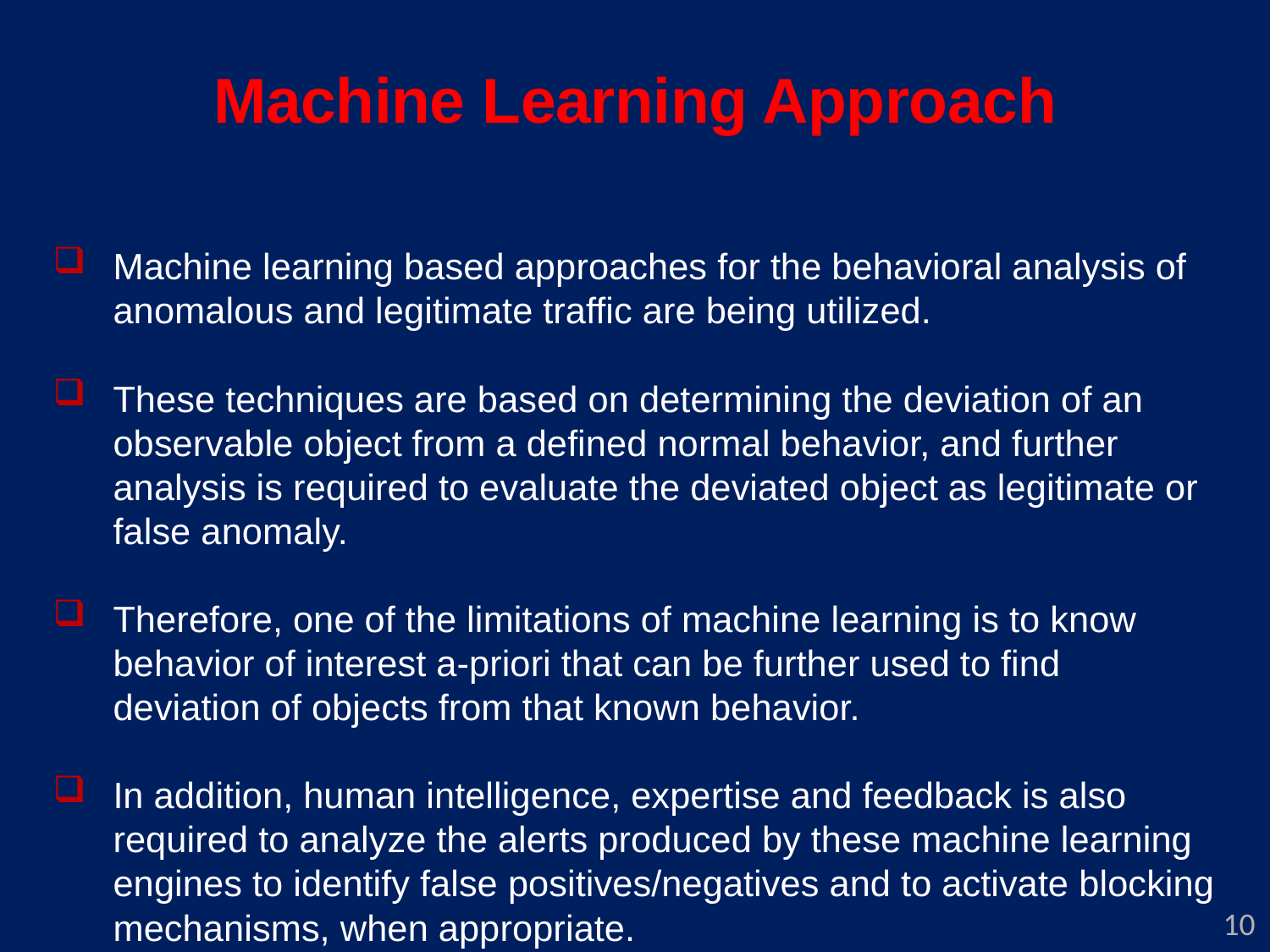

# Machine Learning Approach
Machine learning based approaches for the behavioral analysis of anomalous and legitimate traffic are being utilized.

These techniques are based on determining the deviation of an observable object from a defined normal behavior, and further analysis is required to evaluate the deviated object as legitimate or false anomaly.

Therefore, one of the limitations of machine learning is to know behavior of interest a-priori that can be further used to find deviation of objects from that known behavior.

In addition, human intelligence, expertise and feedback is also required to analyze the alerts produced by these machine learning engines to identify false positives/negatives and to activate blocking mechanisms, when appropriate.
10